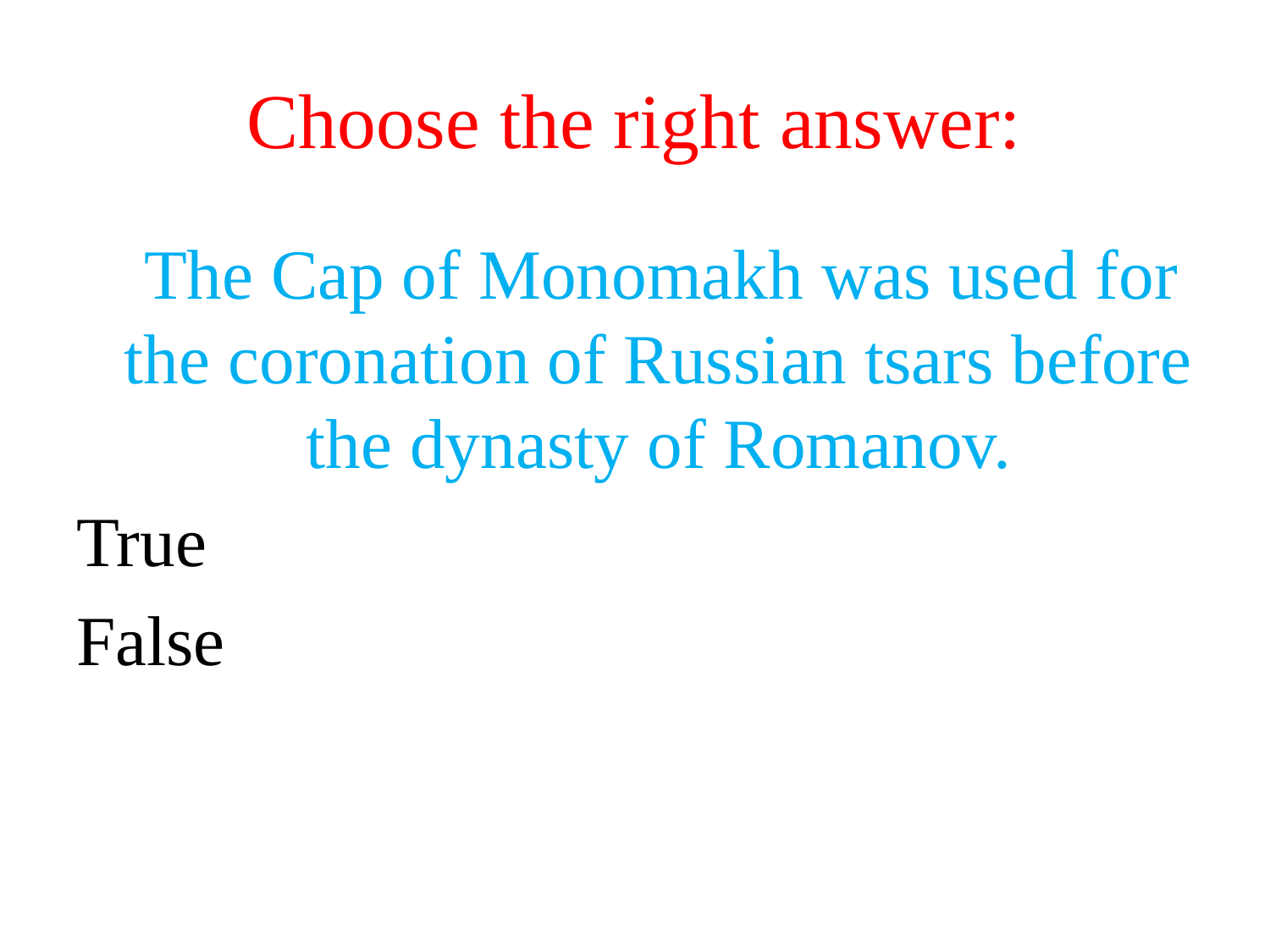

# Choose the right answer:
   The Cap of Monomakh was used for the coronation of Russian tsars before the dynasty of Romanov.
True
False